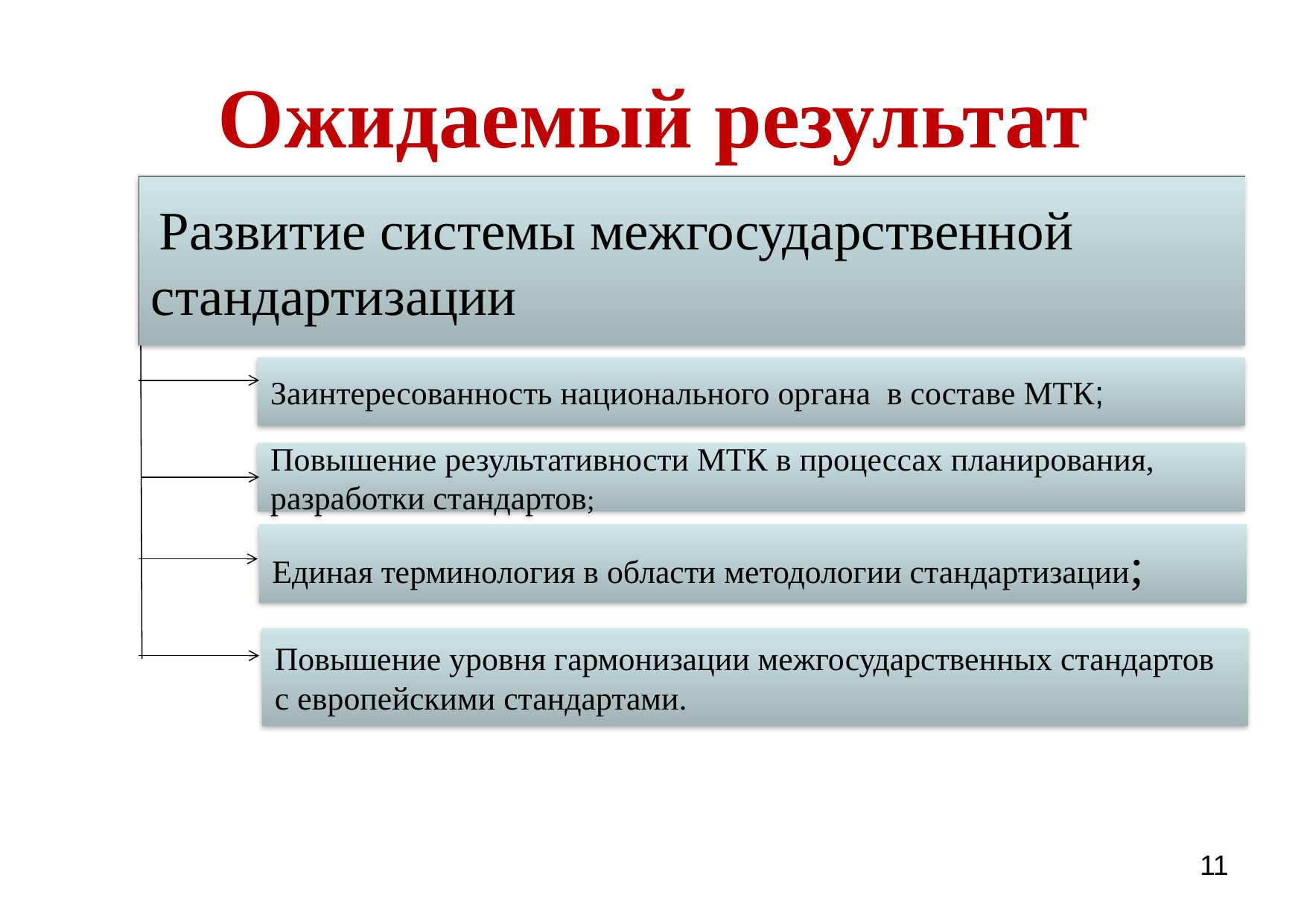

# Ожидаемый результат
 Развитие системы межгосударственной стандартизации
Заинтересованность национального органа  в составе МТК;
Повышение результативности МТК в процессах планирования, разработки стандартов;
Единая терминология в области методологии стандартизации;
Повышение уровня гармонизации межгосударственных стандартов с европейскими стандартами.
11